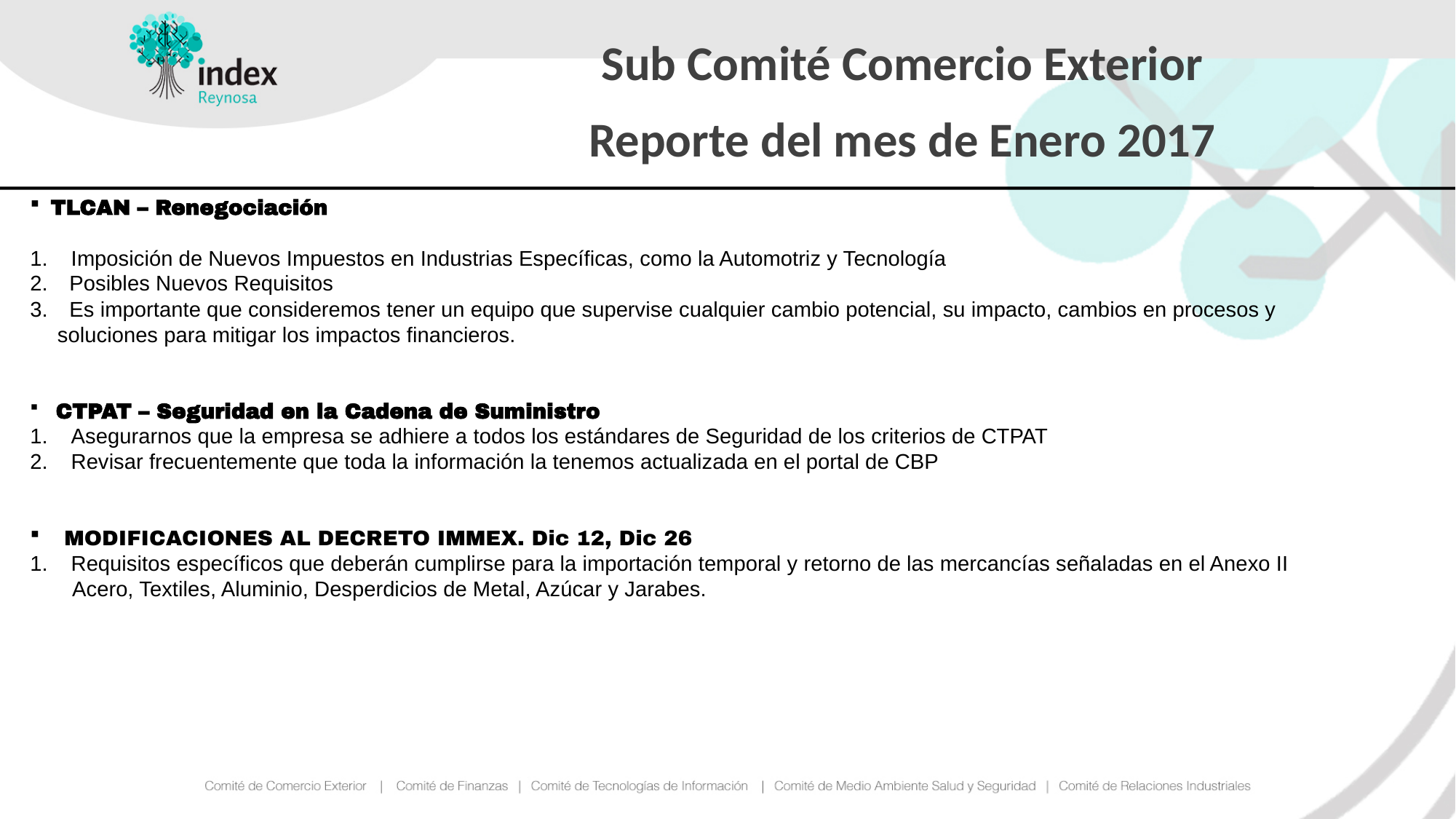

# Sub Comité Comercio Exterior
Reporte del mes de Enero 2017

TLCAN – Renegociación

Imposición de Nuevos Impuestos en Industrias Específicas, como la Automotriz y Tecnología
  Posibles Nuevos Requisitos
  Es importante que consideremos tener un equipo que supervise cualquier cambio potencial, su impacto, cambios en procesos y         soluciones para mitigar los impactos financieros.

 CTPAT – Seguridad en la Cadena de Suministro
Asegurarnos que la empresa se adhiere a todos los estándares de Seguridad de los criterios de CTPAT
Revisar frecuentemente que toda la información la tenemos actualizada en el portal de CBP

MODIFICACIONES AL DECRETO IMMEX. Dic 12, Dic 26
Requisitos específicos que deberán cumplirse para la importación temporal y retorno de las mercancías señaladas en el Anexo II
       Acero, Textiles, Aluminio, Desperdicios de Metal, Azúcar y Jarabes.